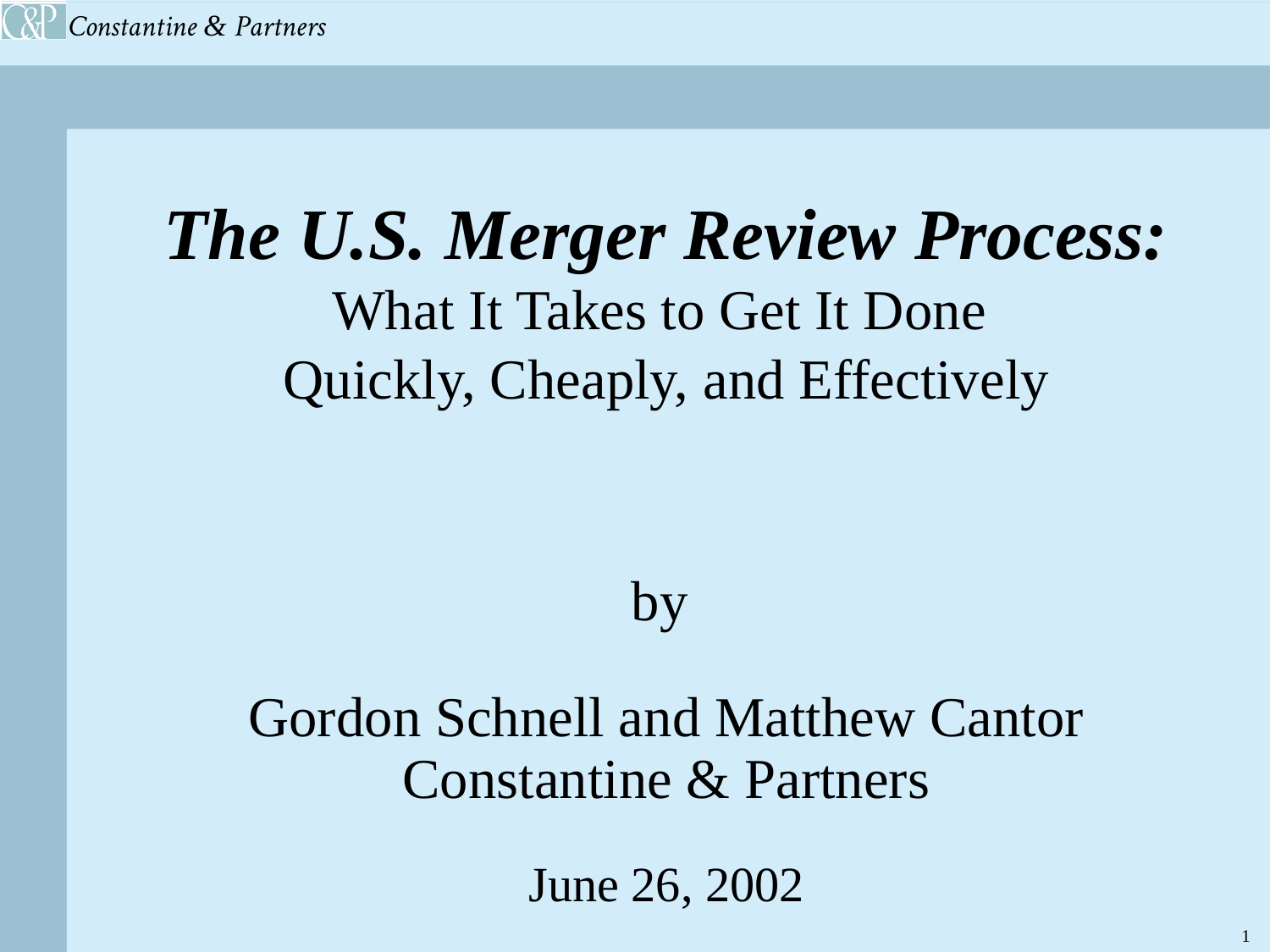

The U.S. Merger Review Process:
What It Takes to Get It Done
Quickly, Cheaply, and Effectively

by

Gordon Schnell and Matthew Cantor
Constantine & Partners

June 26, 2002